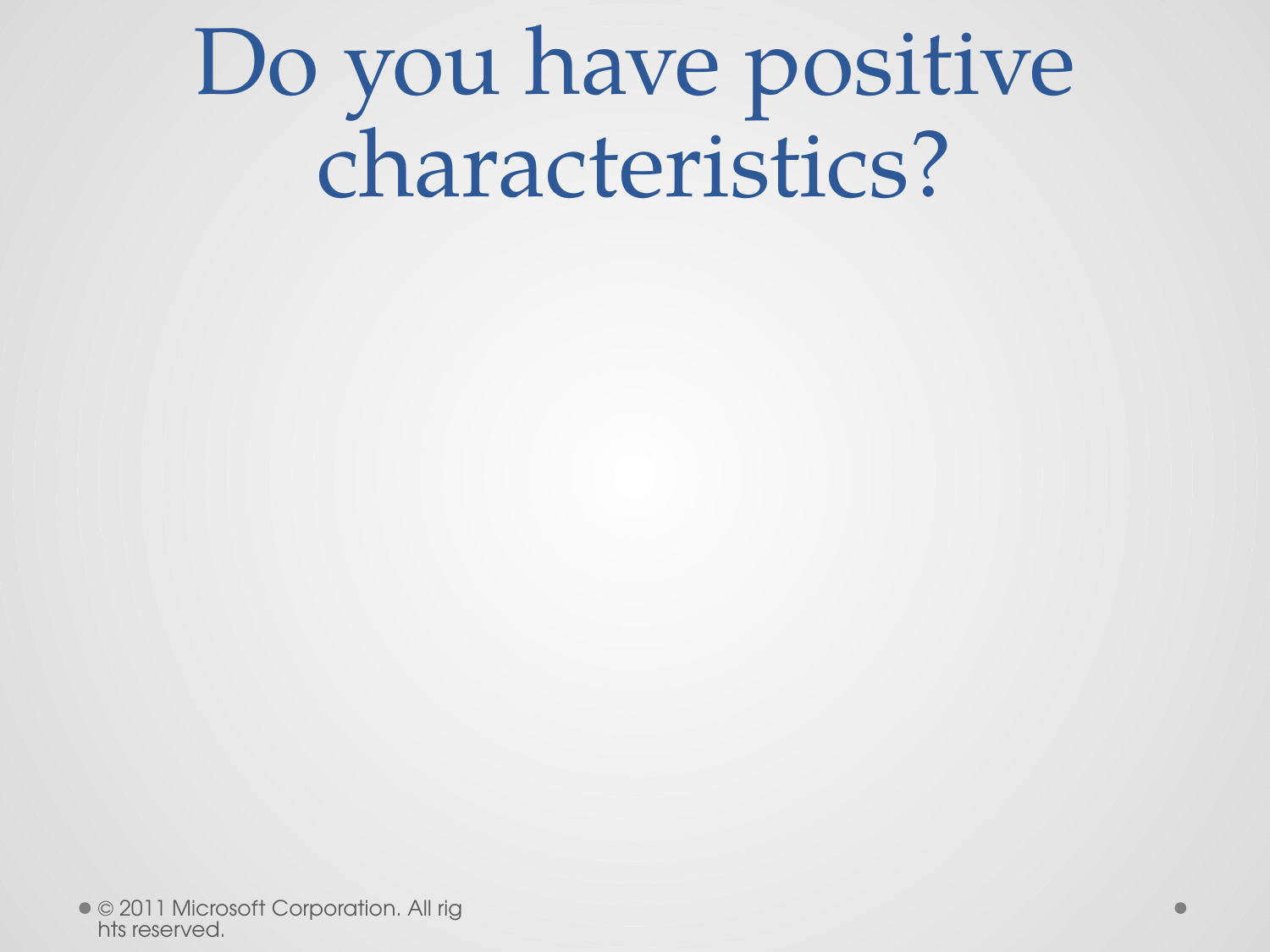

# Do you have positive characteristics?
© 2011 Microsoft Corporation. All rights reserved.